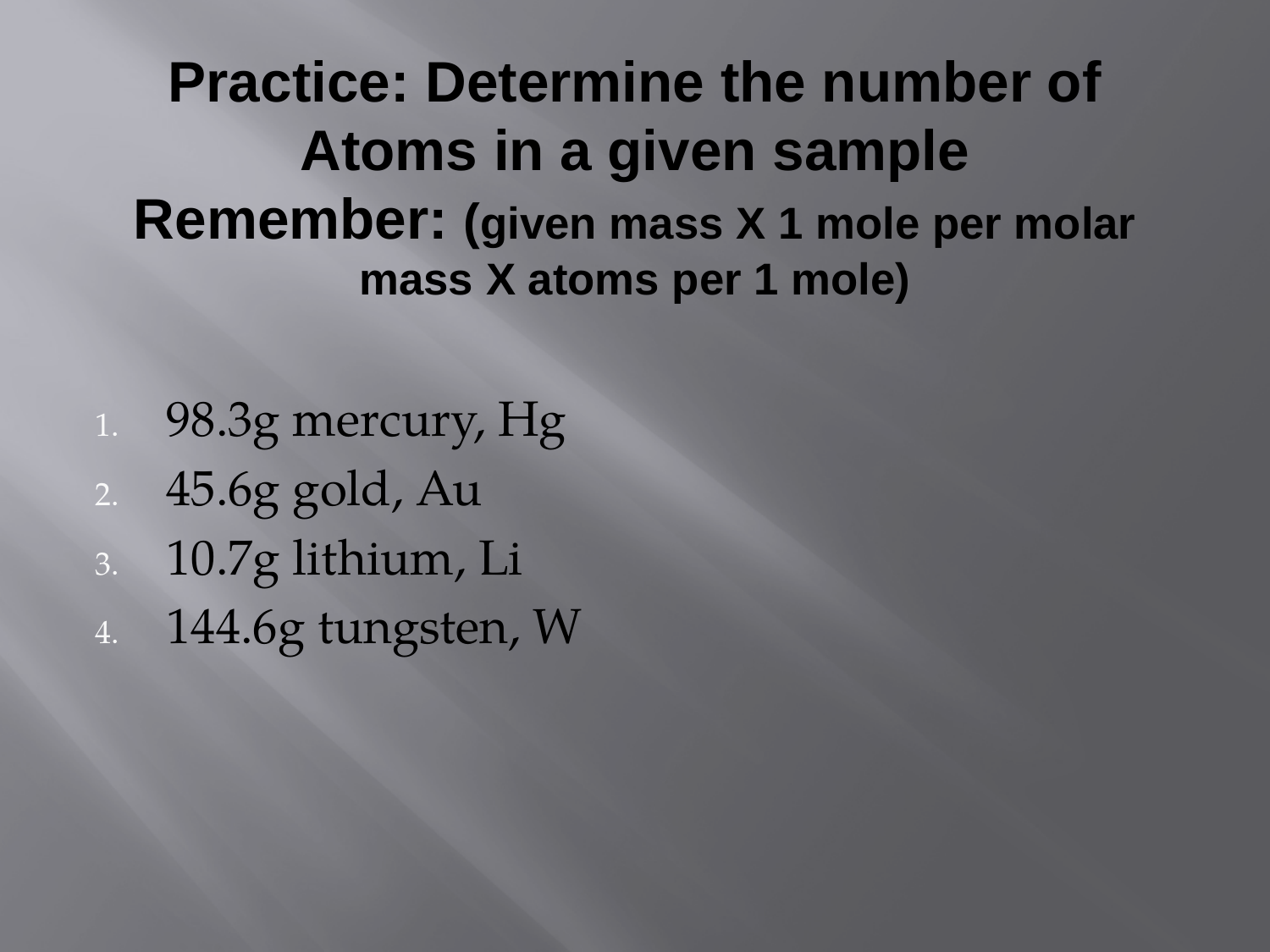

# Practice: Determine the number of Atoms in a given sample Remember: (given mass X 1 mole per molar mass X atoms per 1 mole)
98.3g mercury, Hg
45.6g gold, Au
10.7g lithium, Li
144.6g tungsten, W